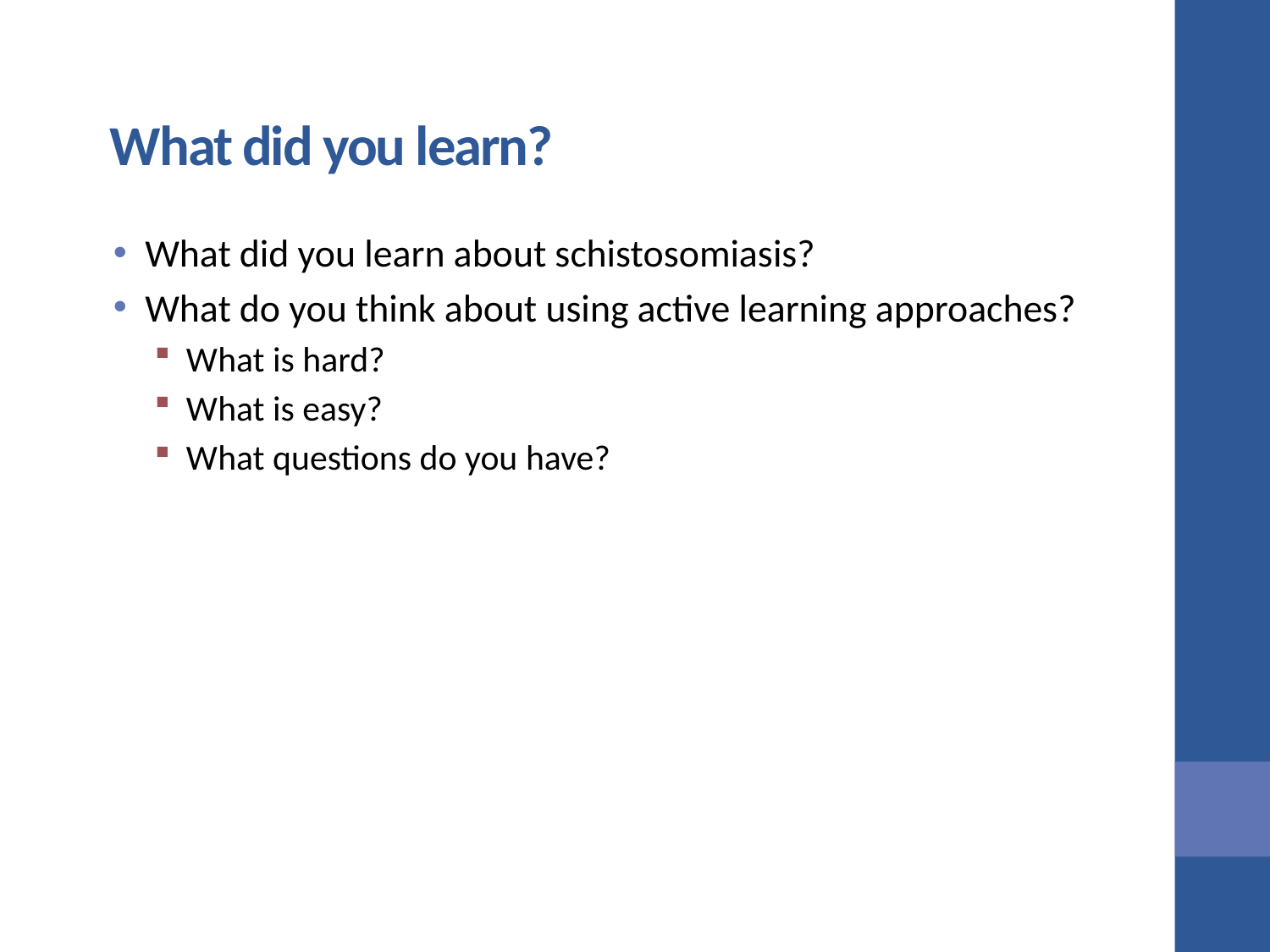

# What did you learn?
What did you learn about schistosomiasis?
What do you think about using active learning approaches?
What is hard?
What is easy?
What questions do you have?